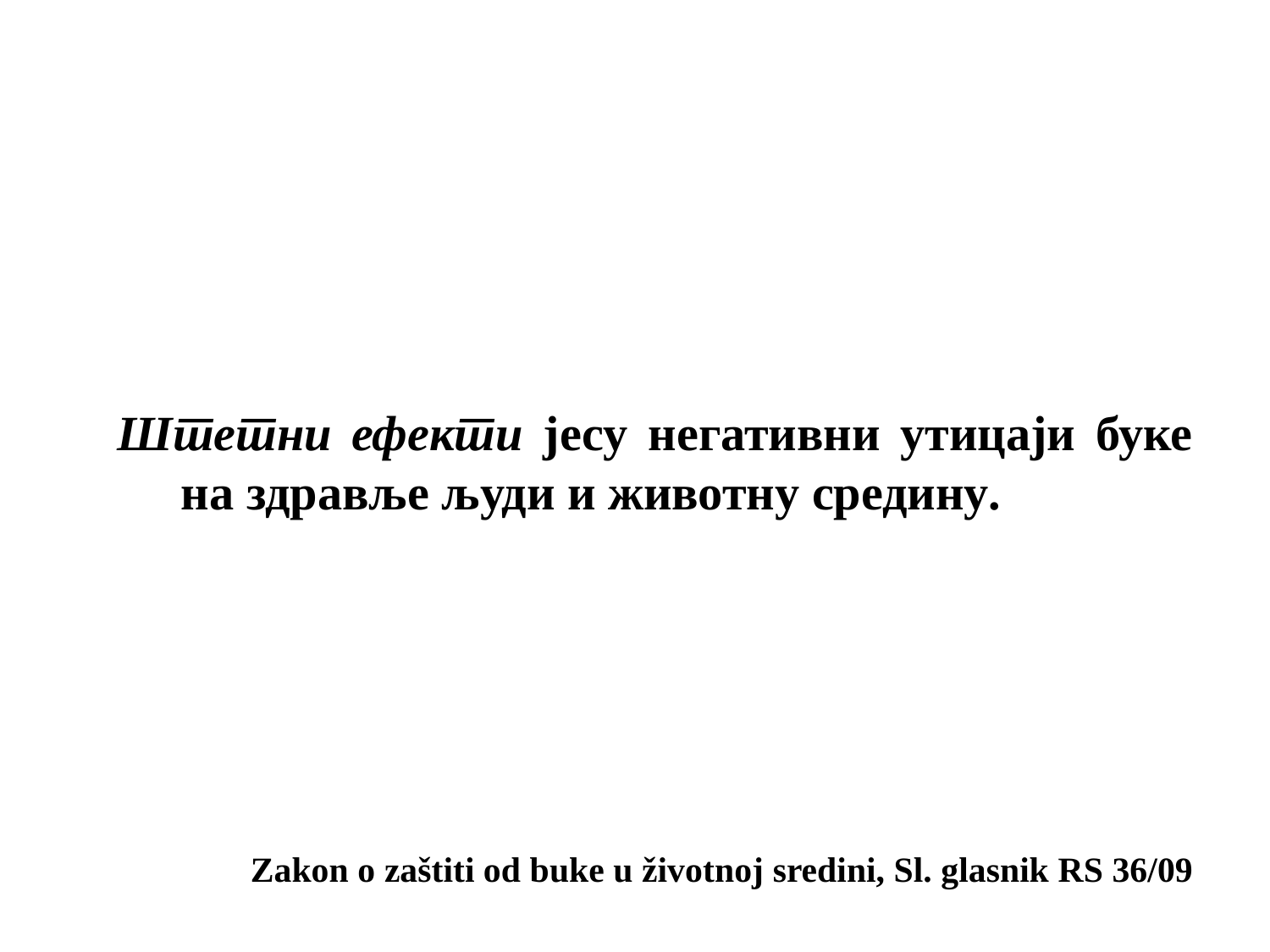

Штетни ефекти јесу негативни утицаји буке на здравље људи и животну средину.
Zakon o zaštiti od buke u životnoj sredini, Sl. glasnik RS 36/09